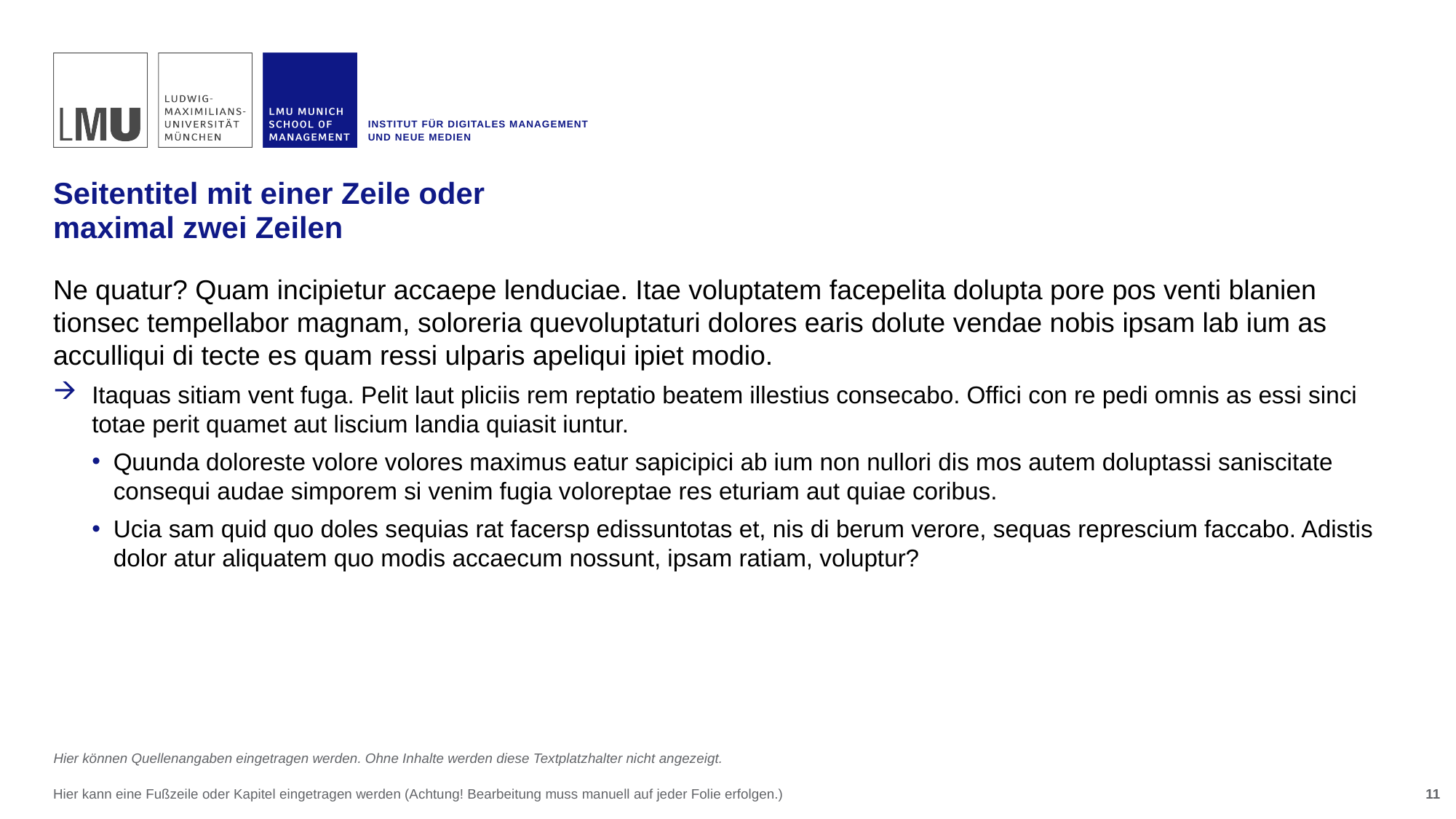

Institut für Digitales Management und Neue Medien
# Seitentitel mit einer Zeile oder maximal zwei Zeilen
Ne quatur? Quam incipietur accaepe lenduciae. Itae voluptatem facepelita dolupta pore pos venti blanien tionsec tempellabor magnam, soloreria quevoluptaturi dolores earis dolute vendae nobis ipsam lab ium as acculliqui di tecte es quam ressi ulparis apeliqui ipiet modio.
Itaquas sitiam vent fuga. Pelit laut pliciis rem reptatio beatem illestius consecabo. Offici con re pedi omnis as essi sinci totae perit quamet aut liscium landia quiasit iuntur.
Quunda doloreste volore volores maximus eatur sapicipici ab ium non nullori dis mos autem doluptassi saniscitate consequi audae simporem si venim fugia voloreptae res eturiam aut quiae coribus.
Ucia sam quid quo doles sequias rat facersp edissuntotas et, nis di berum verore, sequas represcium faccabo. Adistis dolor atur aliquatem quo modis accaecum nossunt, ipsam ratiam, voluptur?

Hier können Quellenangaben eingetragen werden. Ohne Inhalte werden diese Textplatzhalter nicht angezeigt.
Hier kann eine Fußzeile oder Kapitel eingetragen werden (Achtung! Bearbeitung muss manuell auf jeder Folie erfolgen.)
11